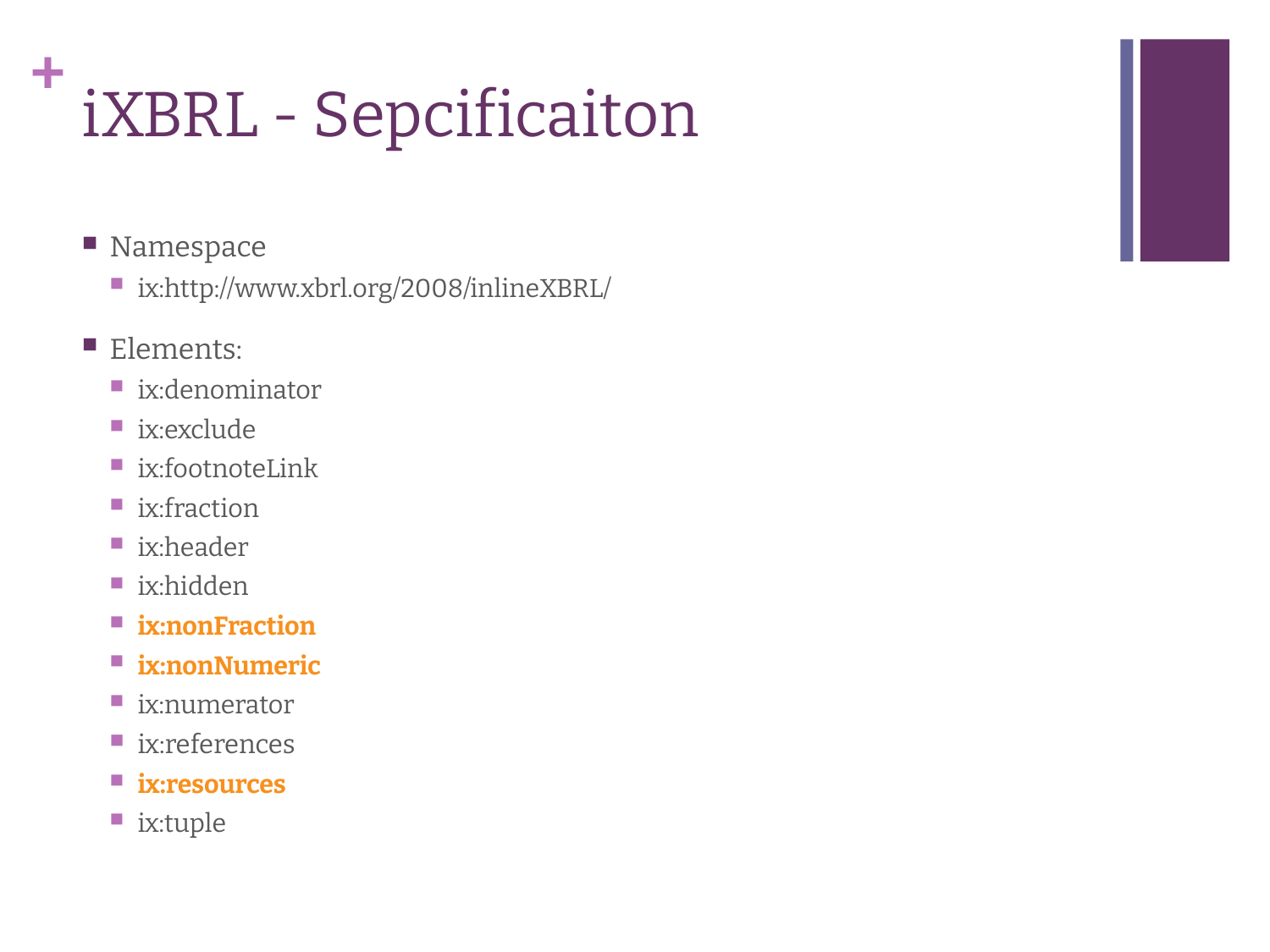

# iXBRL - Sepcificaiton
Namespace
ix:http://www.xbrl.org/2008/inlineXBRL/
Elements:
ix:denominator
ix:exclude
ix:footnoteLink
ix:fraction
ix:header
ix:hidden
ix:nonFraction
ix:nonNumeric
ix:numerator
ix:references
ix:resources
ix:tuple